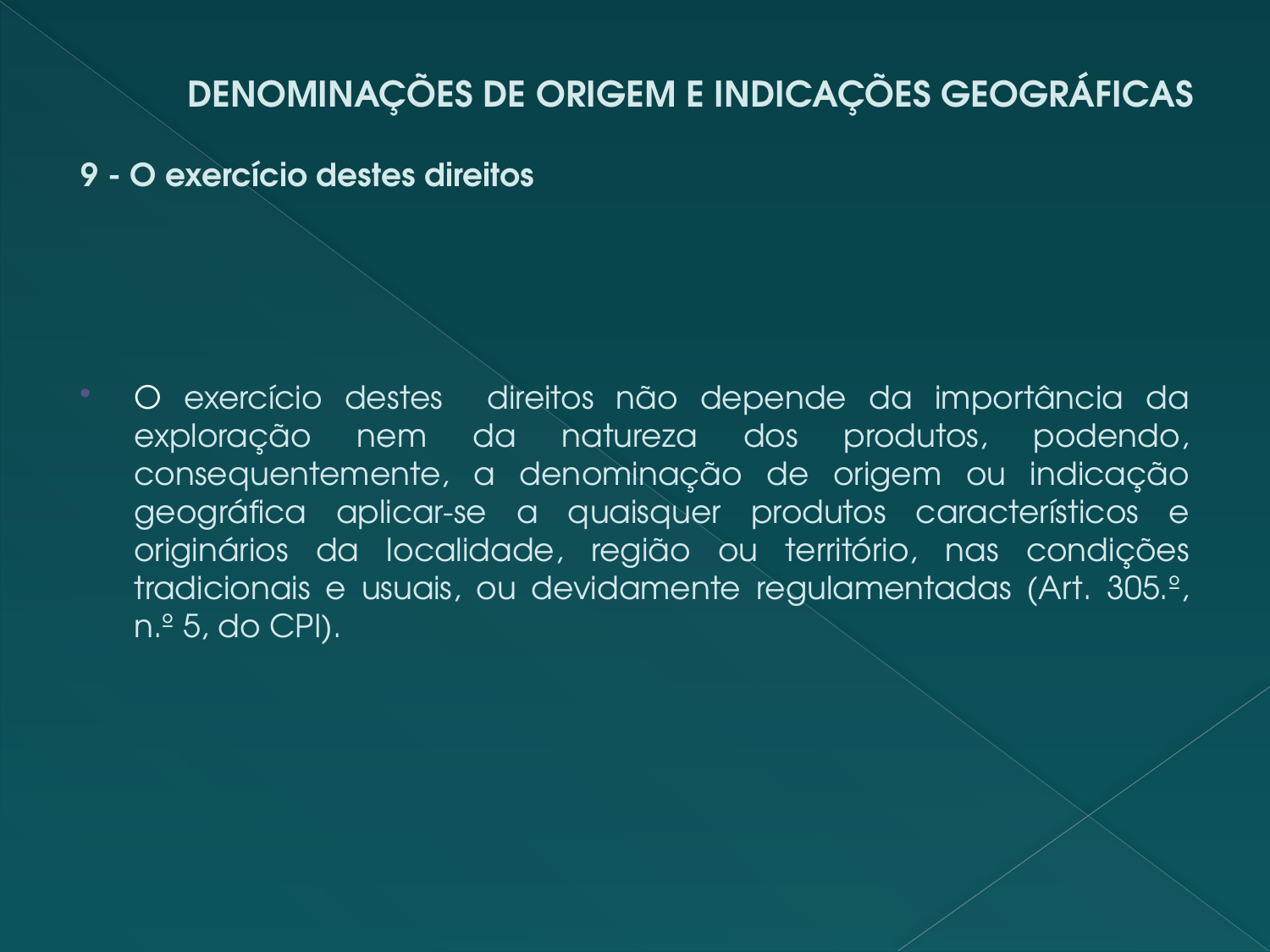

# DENOMINAÇÕES DE ORIGEM E INDICAÇÕES GEOGRÁFICAS
9 - O exercício destes direitos

O exercício destes  direitos não depende da importância da exploração nem da natureza dos produtos, podendo, consequentemente, a denominação de origem ou indicação geográfica aplicar-se a quaisquer produtos característicos e originários da localidade, região ou território, nas condições tradicionais e usuais, ou devidamente regulamentadas (Art. 305.º, n.º 5, do CPI).